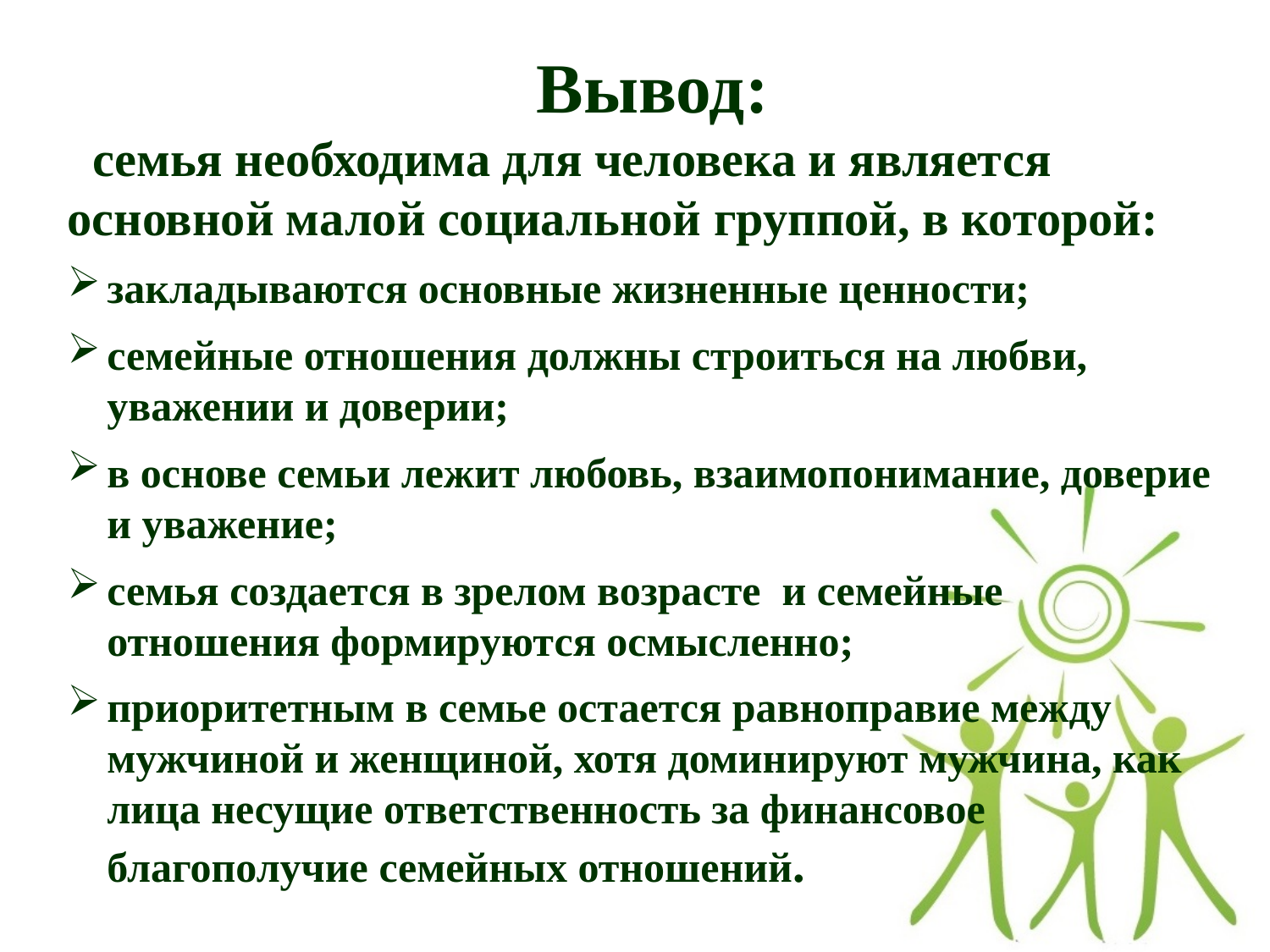

Вывод:
семья необходима для человека и является основной малой социальной группой, в которой:
закладываются основные жизненные ценности;
семейные отношения должны строиться на любви, уважении и доверии;
в основе семьи лежит любовь, взаимопонимание, доверие и уважение;
семья создается в зрелом возрасте  и семейные отношения формируются осмысленно;
приоритетным в семье остается равноправие между мужчиной и женщиной, хотя доминируют мужчина, как лица несущие ответственность за финансовое благополучие семейных отношений.